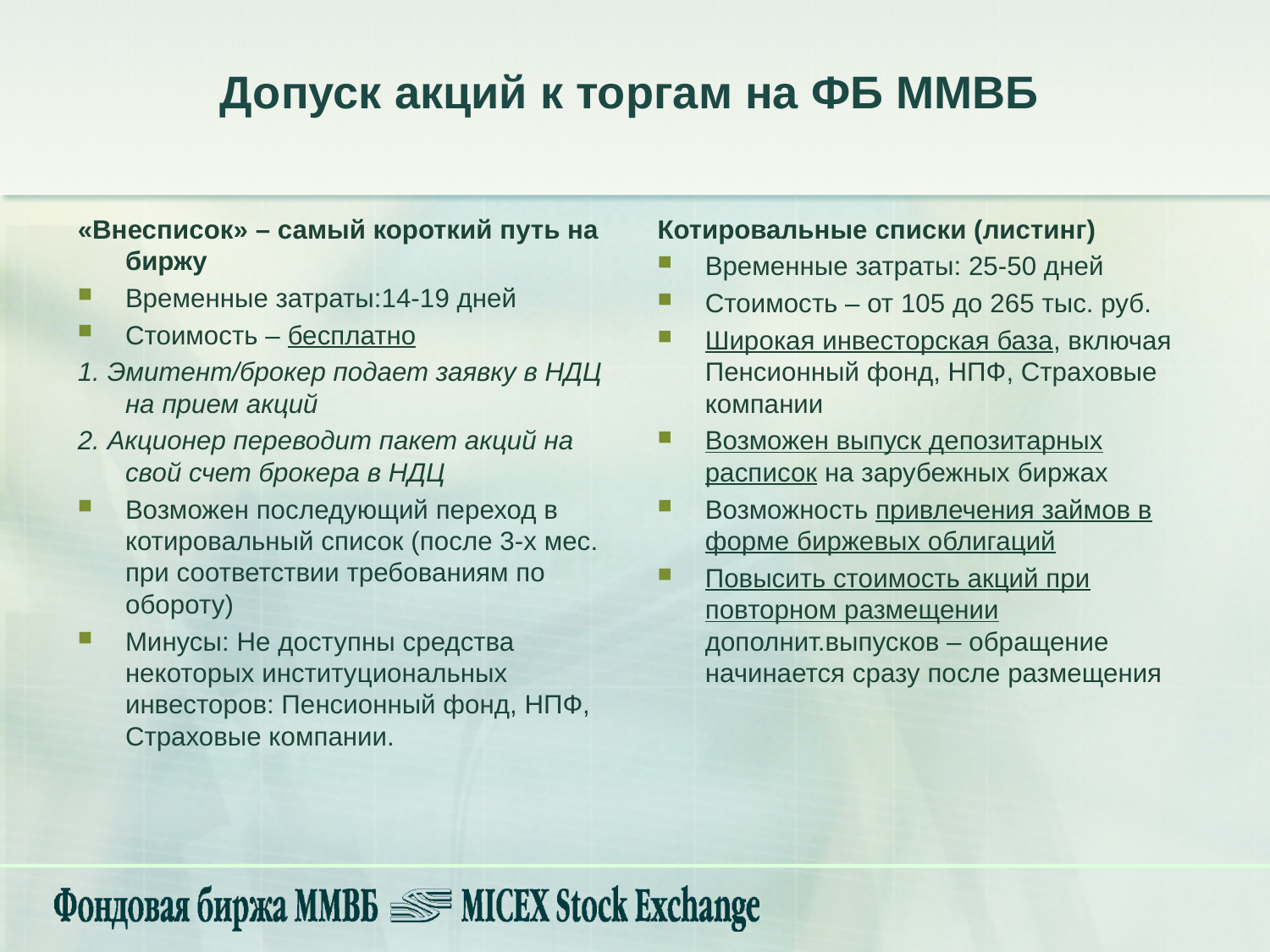

# Допуск акций к торгам на ФБ ММВБ
«Внесписок» – самый короткий путь на биржу
Временные затраты:14-19 дней
Стоимость – бесплатно
1. Эмитент/брокер подает заявку в НДЦ на прием акций
2. Акционер переводит пакет акций на свой счет брокера в НДЦ
Возможен последующий переход в котировальный список (после 3-х мес. при соответствии требованиям по обороту)
Минусы: Не доступны средства некоторых институциональных инвесторов: Пенсионный фонд, НПФ, Страховые компании.
Котировальные списки (листинг)
Временные затраты: 25-50 дней
Стоимость – от 105 до 265 тыс. руб.
Широкая инвесторская база, включая Пенсионный фонд, НПФ, Страховые компании
Возможен выпуск депозитарных расписок на зарубежных биржах
Возможность привлечения займов в форме биржевых облигаций
Повысить стоимость акций при повторном размещении дополнит.выпусков – обращение начинается сразу после размещения